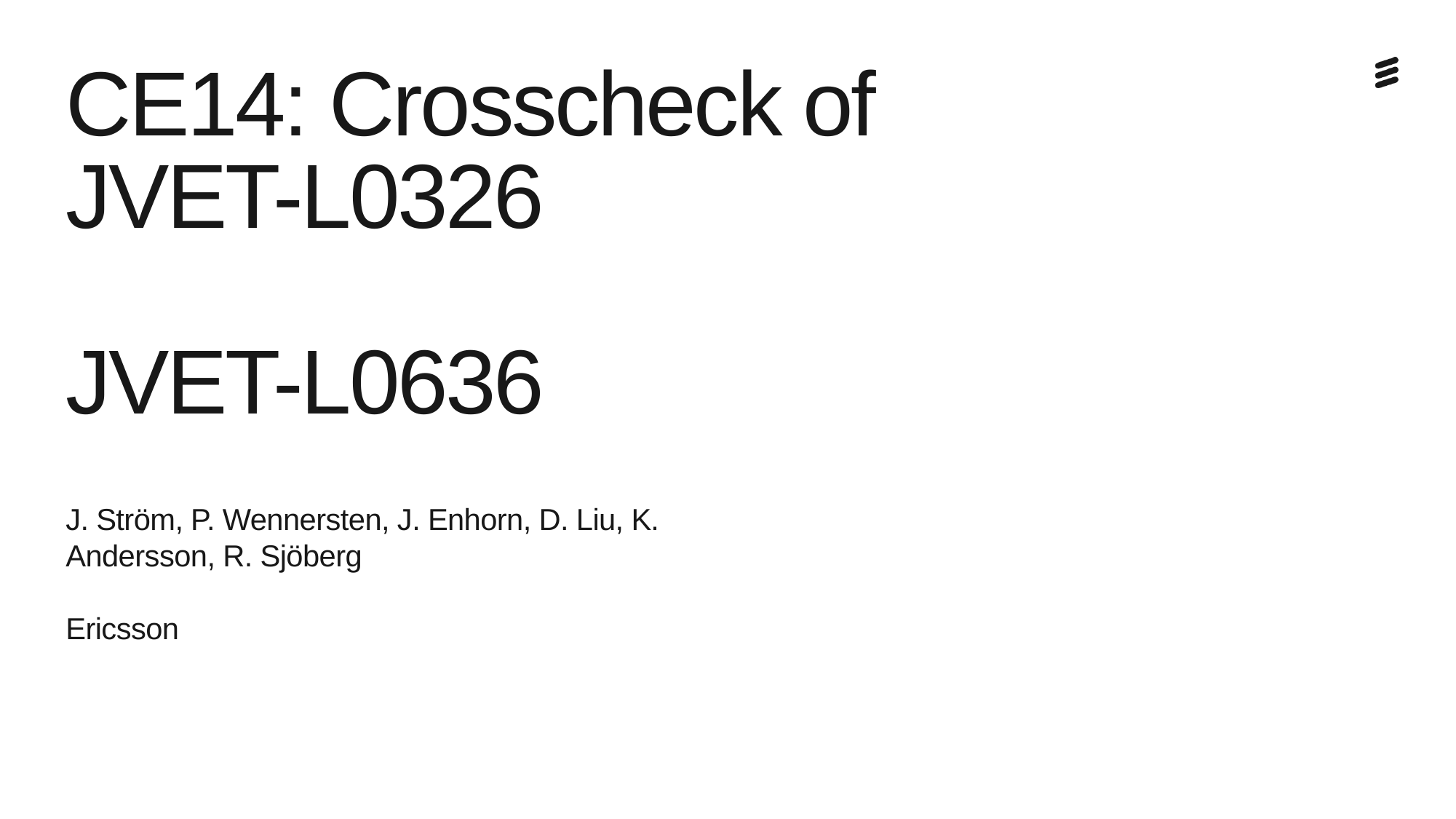

# CE14: Crosscheck of JVET-L0326 JVET-L0636
J. Ström, P. Wennersten, J. Enhorn, D. Liu, K. Andersson, R. Sjöberg

Ericsson